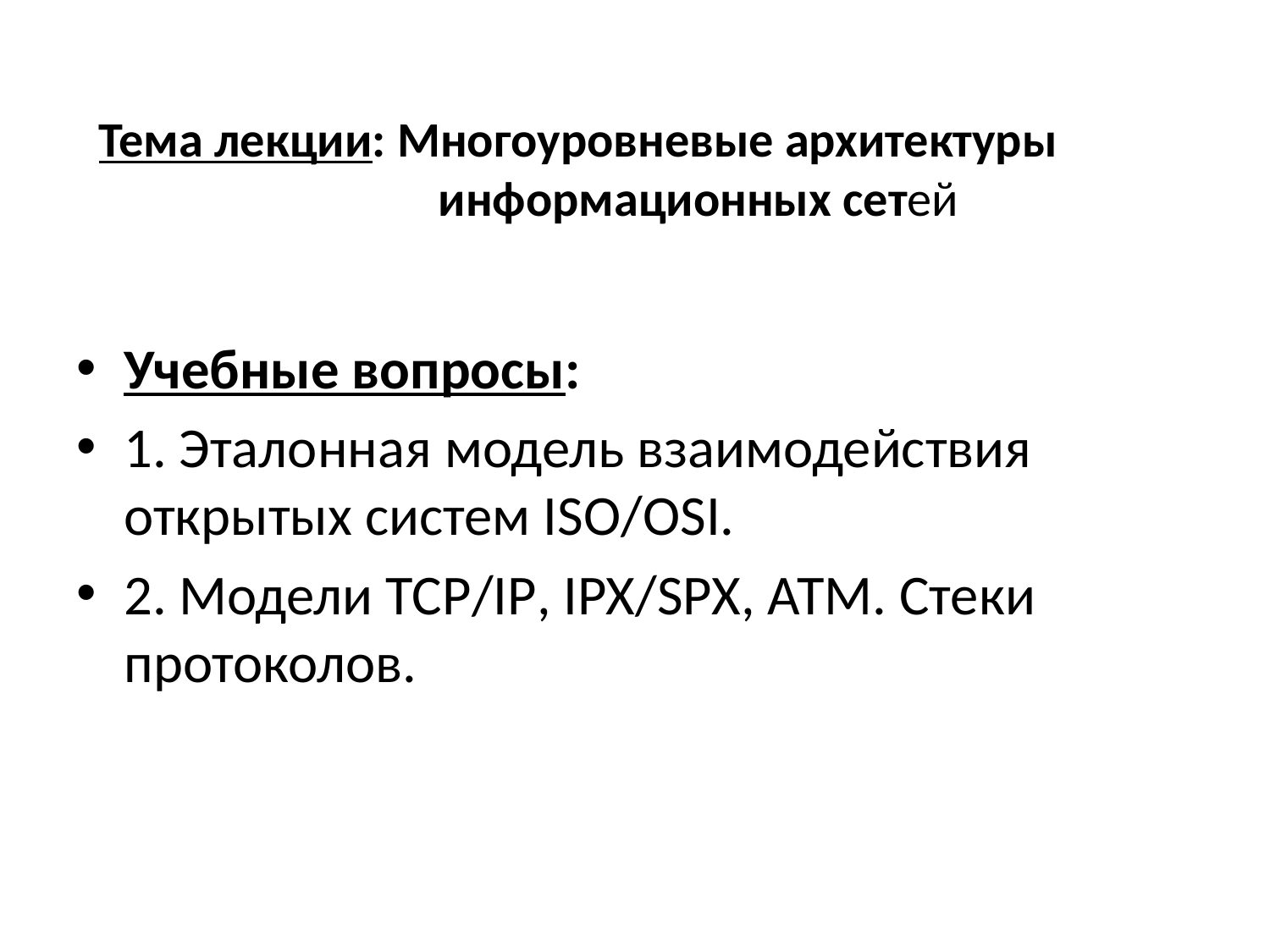

# Тема лекции: Многоуровневые архитектуры 	     	информационных сетей
Учебные вопросы:
1. Эталонная модель взаимодействия открытых систем ISO/OSI.
2. Модели TCP/IP, IPX/SPX, АТМ. Стеки протоколов.